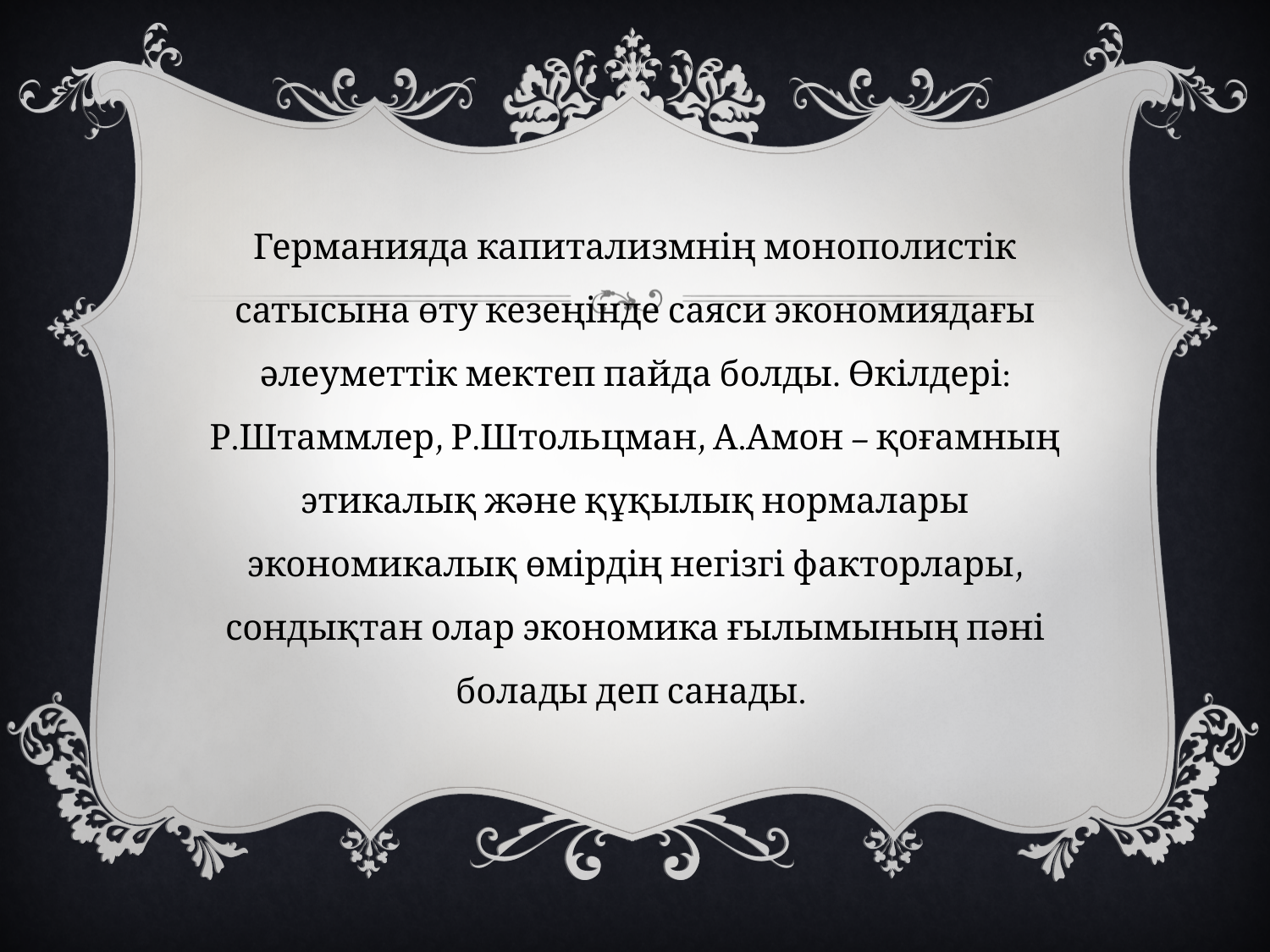

Германияда капитализмнің монополистік сатысына өту кезеңінде саяси экономиядағы әлеуметтік мектеп пайда болды. Өкілдері: Р.Штаммлер, Р.Штольцман, А.Амон – қоғамның этикалық және құқылық нормалары экономикалық өмірдің негізгі факторлары, сондықтан олар экономика ғылымының пәні болады деп санады.